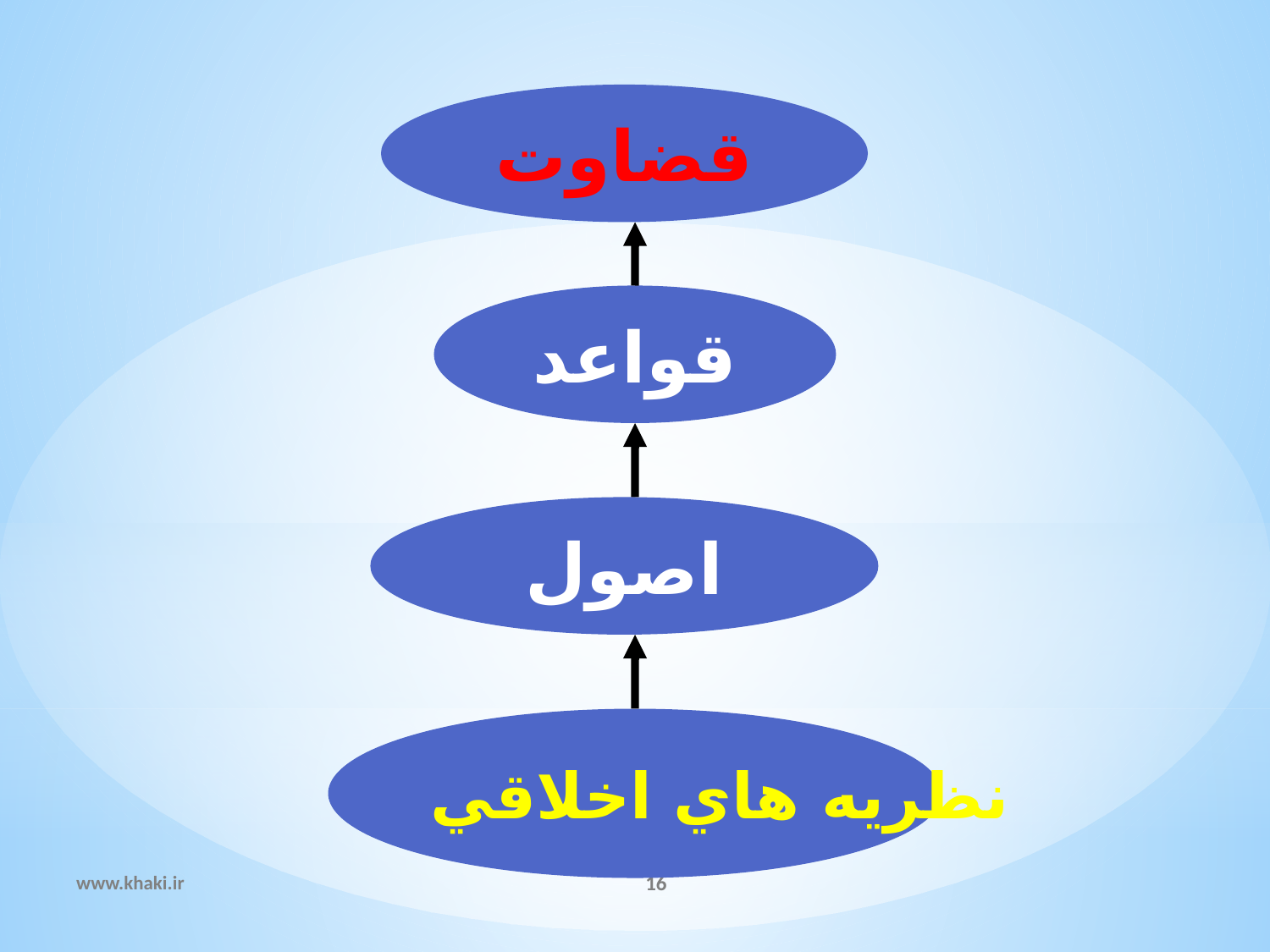

قضاوت

قواعد

اصول

نظريه هاي اخلاقي
www.khaki.ir
16